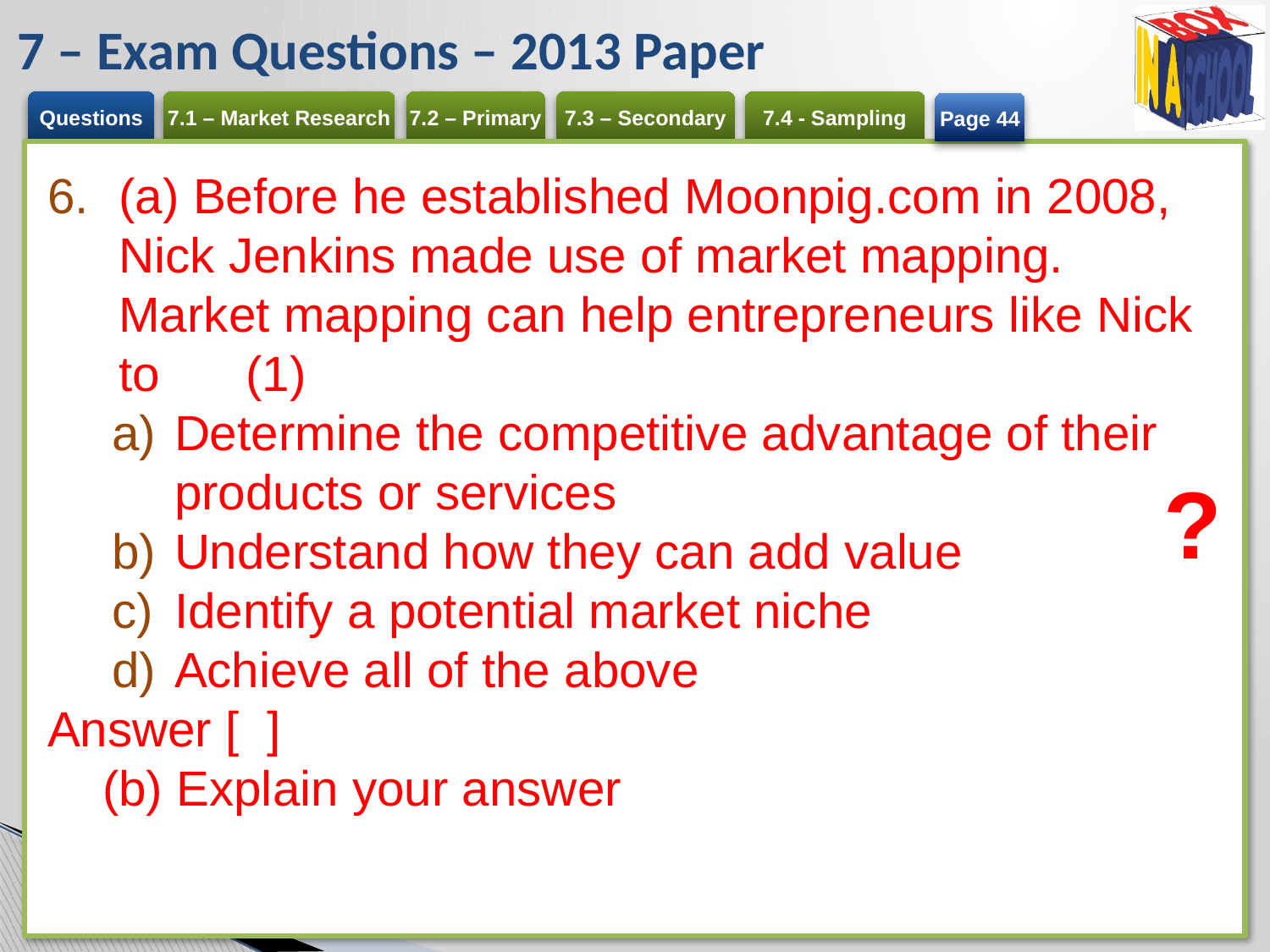

# 7 – Exam Questions – 2013 Paper
Page 44
(a) Before he established Moonpig.com in 2008, Nick Jenkins made use of market mapping. Market mapping can help entrepreneurs like Nick to	(1)
Determine the competitive advantage of their products or services
Understand how they can add value
Identify a potential market niche
Achieve all of the above
Answer [  ]
(b) Explain your answer
?